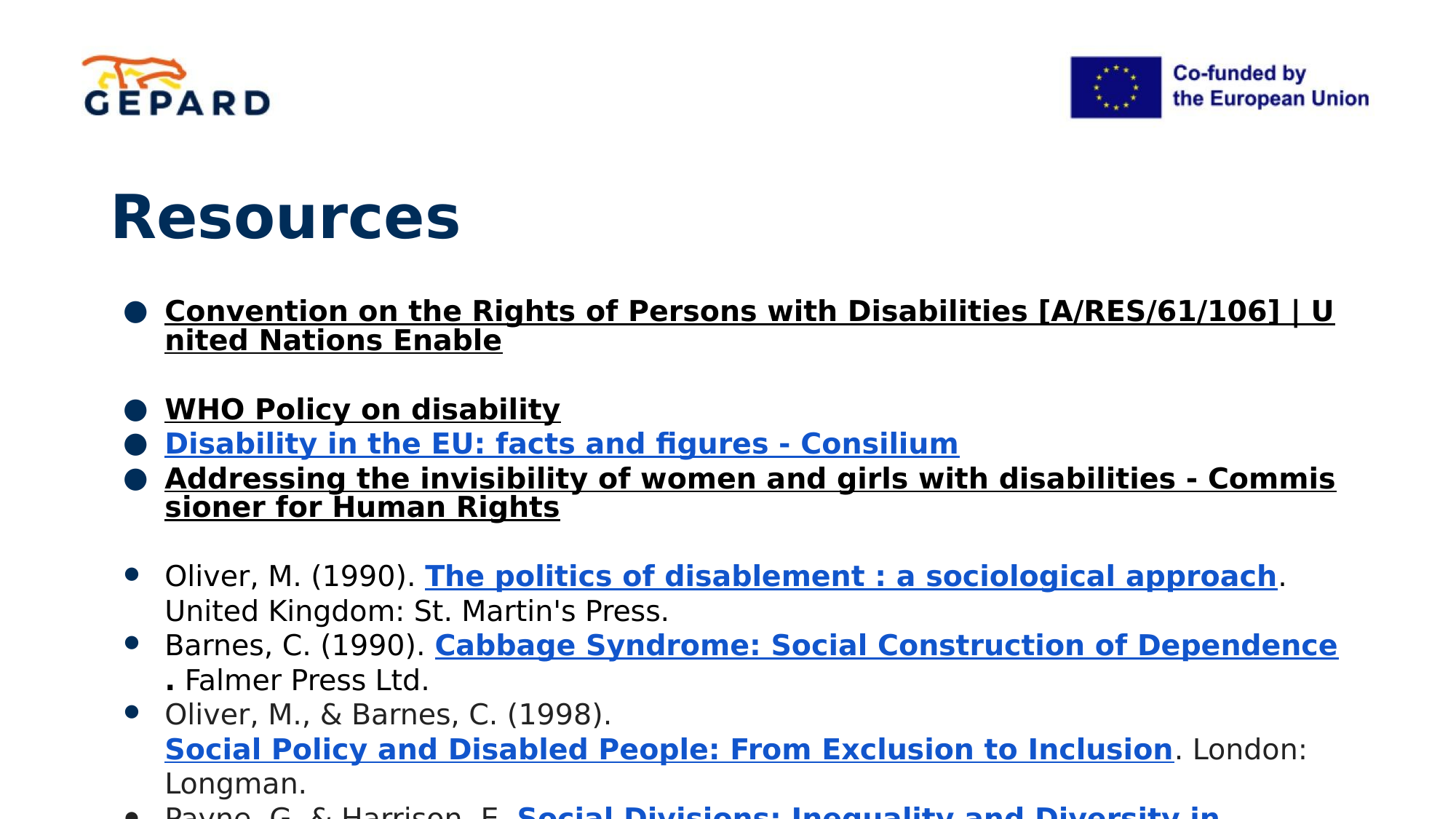

# Resources
Convention on the Rights of Persons with Disabilities [A/RES/61/106] | United Nations Enable
WHO Policy on disability
Disability in the EU: facts and figures - Consilium
Addressing the invisibility of women and girls with disabilities - Commissioner for Human Rights
Oliver, M. (1990). The politics of disablement : a sociological approach. United Kingdom: St. Martin's Press.
Barnes, C. (1990). Cabbage Syndrome: Social Construction of Dependence. Falmer Press Ltd.
Oliver, M., & Barnes, C. (1998). Social Policy and Disabled People: From Exclusion to Inclusion. London: Longman.
Payne, G. & Harrison, E. Social Divisions: Inequality and Diversity in Britain. Polity Press.